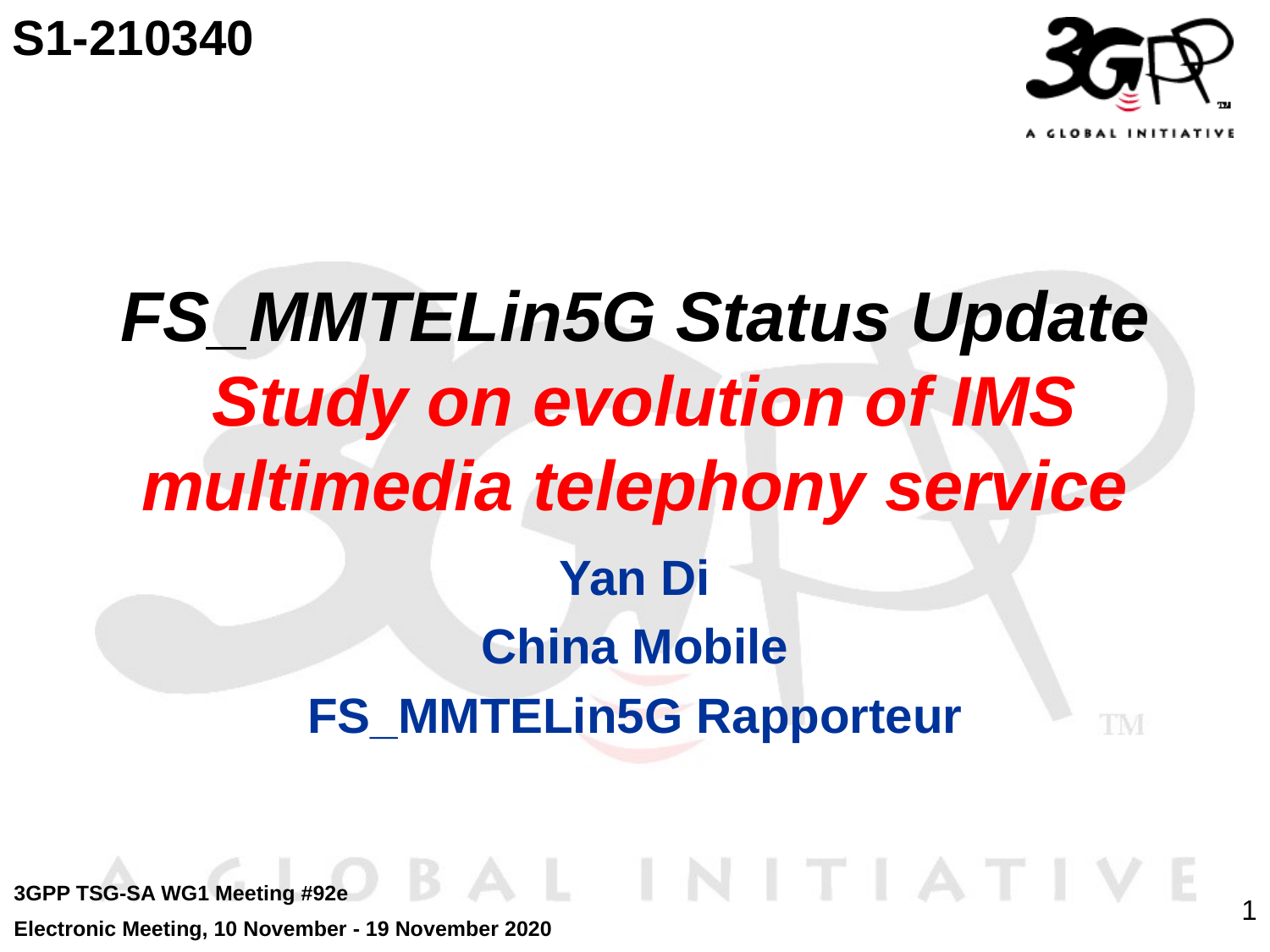

S1-210340
# FS_MMTELin5G Status Update Study on evolution of IMS multimedia telephony service
Yan Di
China Mobile
FS_MMTELin5G Rapporteur
3GPP TSG-SA WG1 Meeting #92e
Electronic Meeting, 10 November - 19 November 2020
1